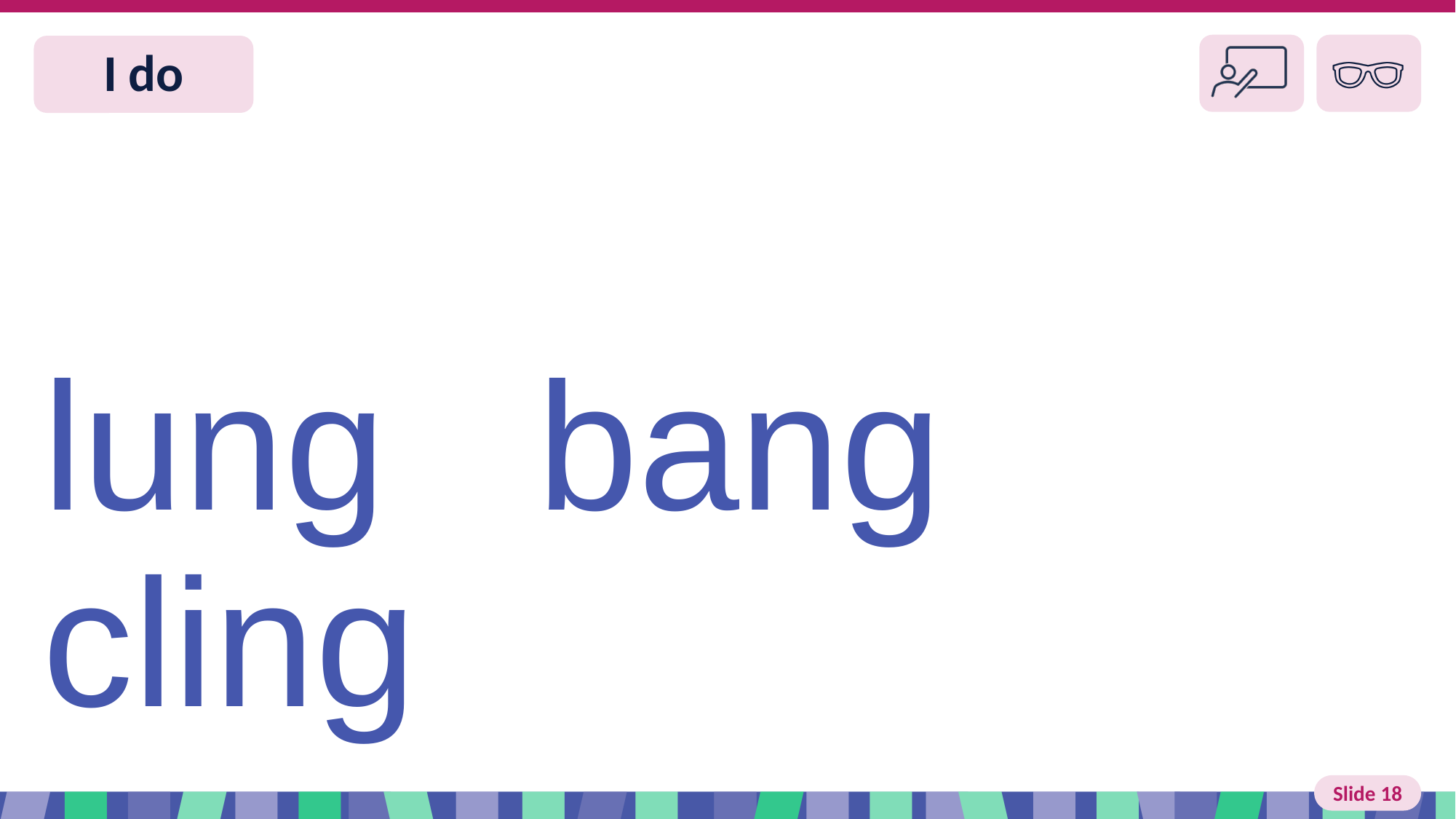

# Slide 19 I do
lung   bang   cling